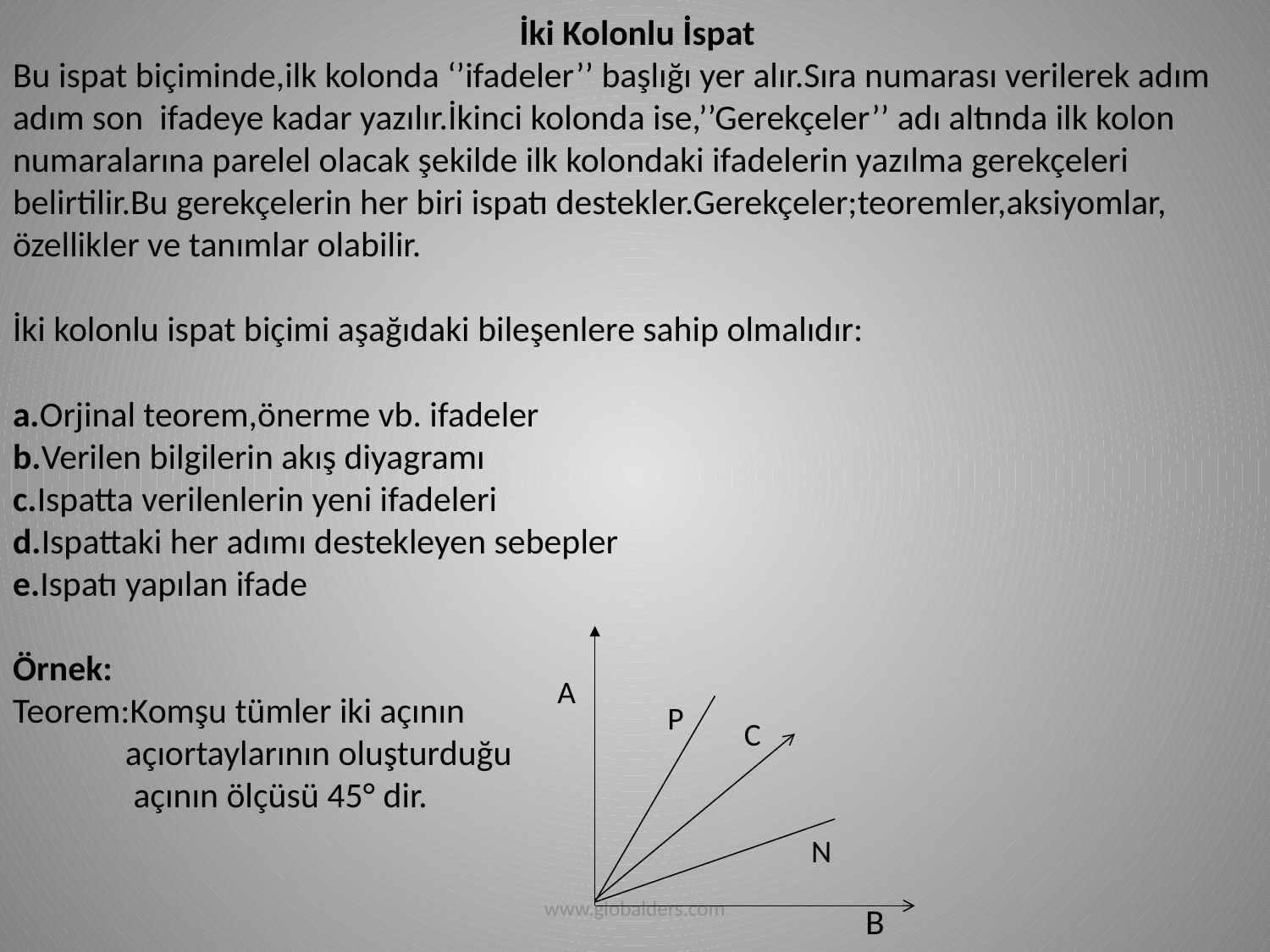

# İki Kolonlu İspat Bu ispat biçiminde,ilk kolonda ‘’ifadeler’’ başlığı yer alır.Sıra numarası verilerek adım adım son  ifadeye kadar yazılır.İkinci kolonda ise,’’Gerekçeler’’ adı altında ilk kolon numaralarına parelel olacak şekilde ilk kolondaki ifadelerin yazılma gerekçeleri belirtilir.Bu gerekçelerin her biri ispatı destekler.Gerekçeler;teoremler,aksiyomlar, özellikler ve tanımlar olabilir. İki kolonlu ispat biçimi aşağıdaki bileşenlere sahip olmalıdır: a.Orjinal teorem,önerme vb. ifadeler b.Verilen bilgilerin akış diyagramı c.Ispatta verilenlerin yeni ifadeleri d.Ispattaki her adımı destekleyen sebepler e.Ispatı yapılan ifade Örnek: Teorem:Komşu tümler iki açının açıortaylarının oluşturduğu açının ölçüsü 45° dir. B
A
P
C
N
www.globalders.com